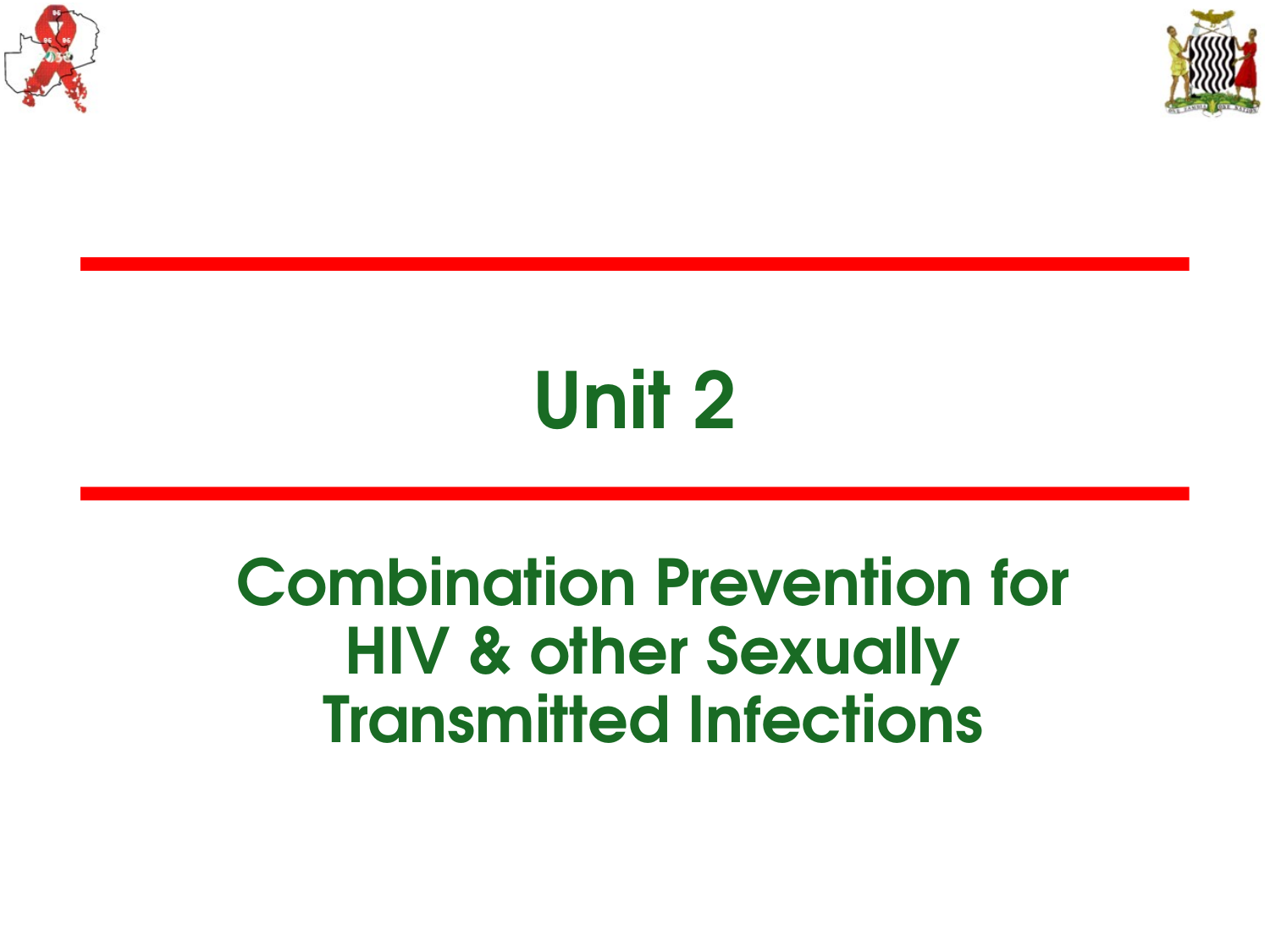

# Unit 2
Combination Prevention for HIV & other Sexually Transmitted Infections